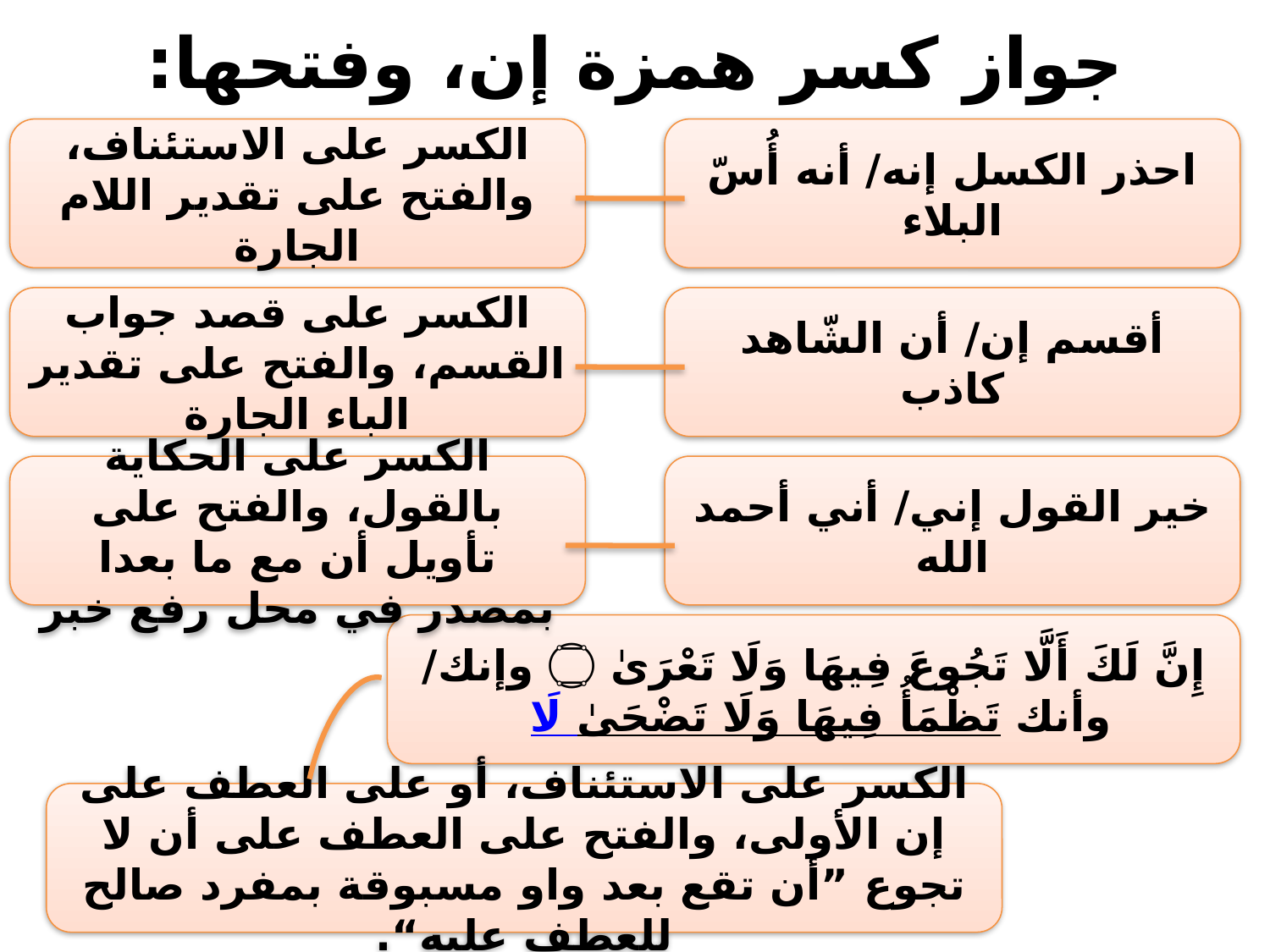

# جواز كسر همزة إن، وفتحها:
الكسر على الاستئناف، والفتح على تقدير اللام الجارة
احذر الكسل إنه/ أنه أُسّ البلاء
الكسر على قصد جواب القسم، والفتح على تقدير الباء الجارة
أقسم إن/ أن الشّاهد كاذب
الكسر على الحكاية بالقول، والفتح على تأويل أن مع ما بعدا بمصدر في محل رفع خبر
خير القول إني/ أني أحمد الله
إِنَّ لَكَ أَلَّا تَجُوعَ فِيهَا وَلَا تَعْرَىٰ ۝ وإنك/ وأنك لَا تَظْمَأُ فِيهَا وَلَا تَضْحَىٰ

الكسر على الاستئناف، أو على العطف على إن الأولى، والفتح على العطف على أن لا تجوع ”أن تقع بعد واو مسبوقة بمفرد صالح للعطف عليه“.